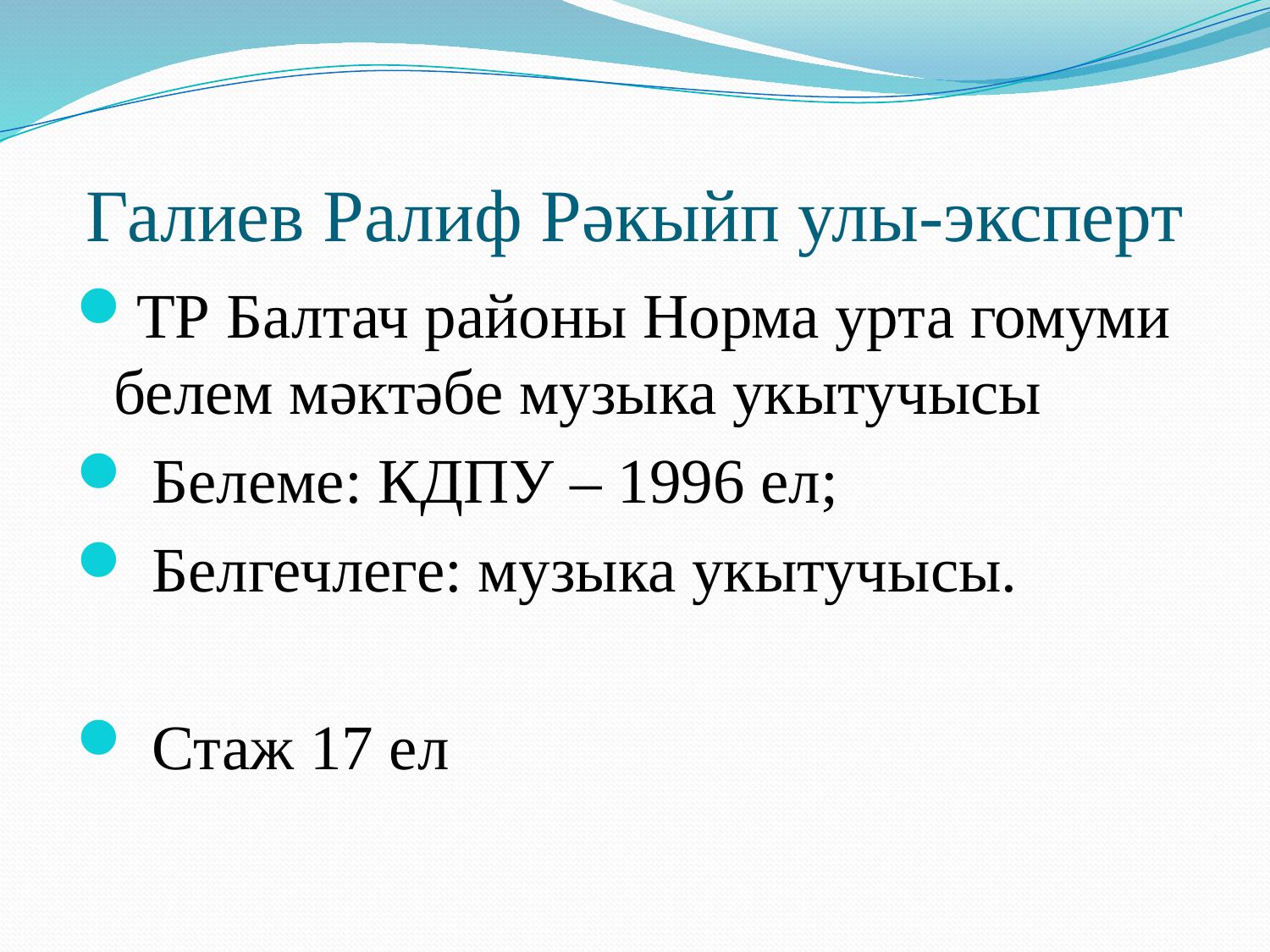

# Галиев Ралиф Рәкыйп улы-эксперт
ТР Балтач районы Норма урта гомуми белем мәктәбе музыка укытучысы
 Белеме: КДПУ – 1996 ел;
 Белгечлеге: музыка укытучысы.

 Стаж 17 ел